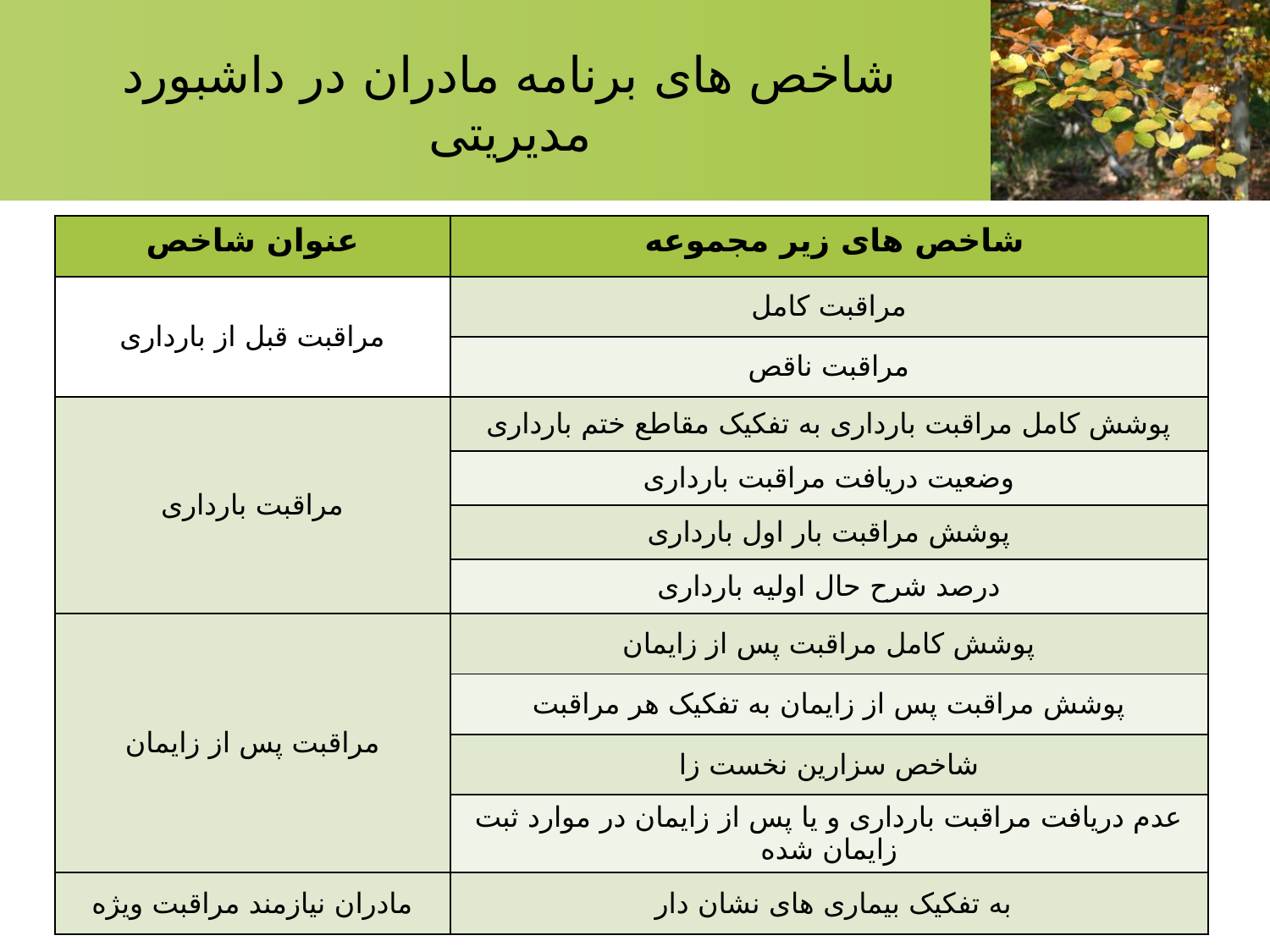

# شاخص های برنامه مادران در داشبورد مدیریتی
| عنوان شاخص | شاخص های زیر مجموعه |
| --- | --- |
| مراقبت قبل از بارداری | مراقبت کامل |
|  | مراقبت ناقص |
| مراقبت بارداری | پوشش کامل مراقبت بارداری به تفکیک مقاطع ختم بارداری |
|  | وضعیت دریافت مراقبت بارداری |
|  | پوشش مراقبت بار اول بارداری |
|  | درصد شرح حال اولیه بارداری |
| مراقبت پس از زایمان | پوشش کامل مراقبت پس از زایمان |
|  | پوشش مراقبت پس از زایمان به تفکیک هر مراقبت |
|  | شاخص سزارین نخست زا |
|  | عدم دریافت مراقبت بارداری و یا پس از زایمان در موارد ثبت زایمان شده |
| مادران نیازمند مراقبت ویژه | به تفکیک بیماری های نشان دار |